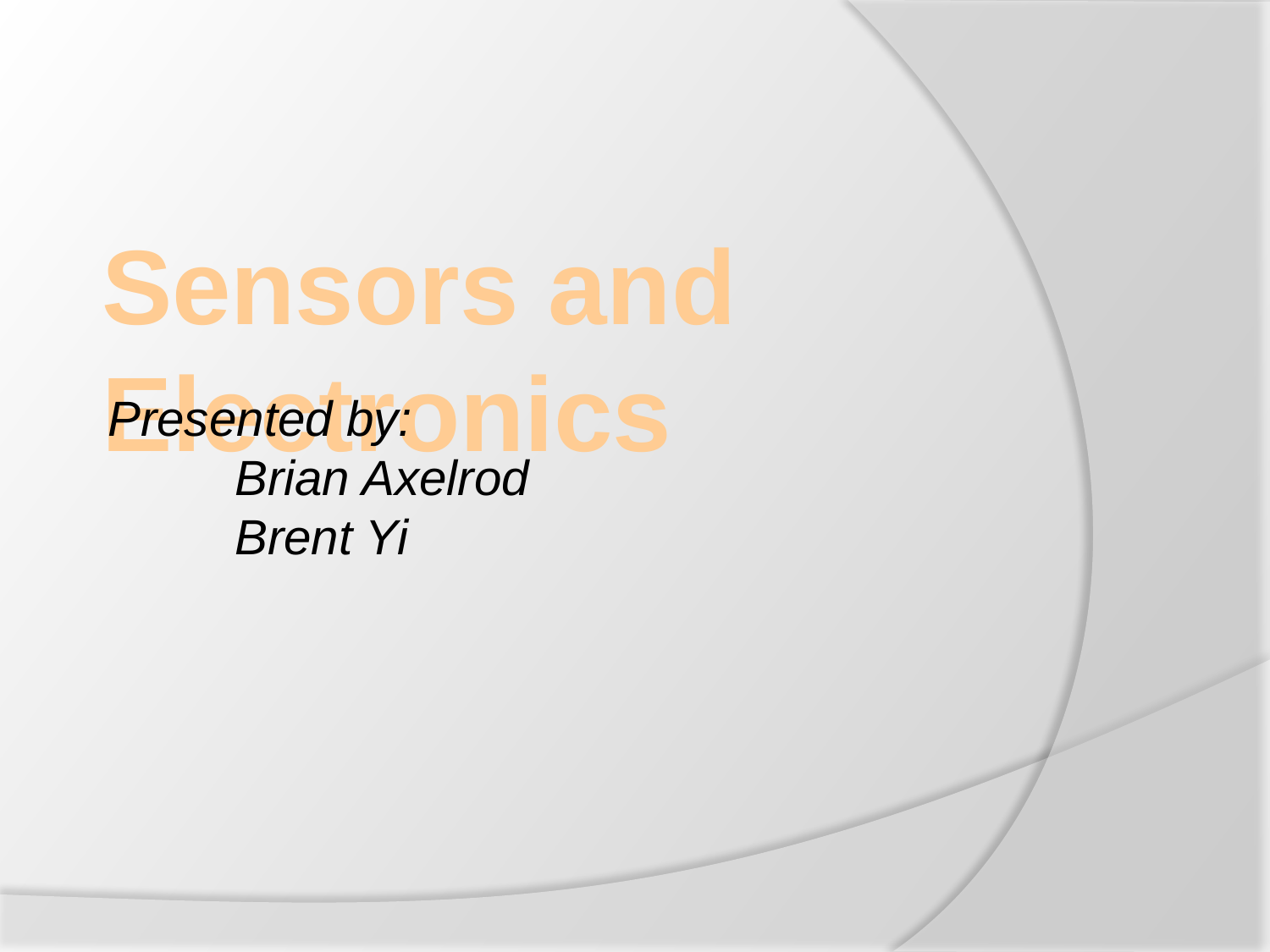

# Sensors and Electronics
Presented by:
	Brian Axelrod
	Brent Yi